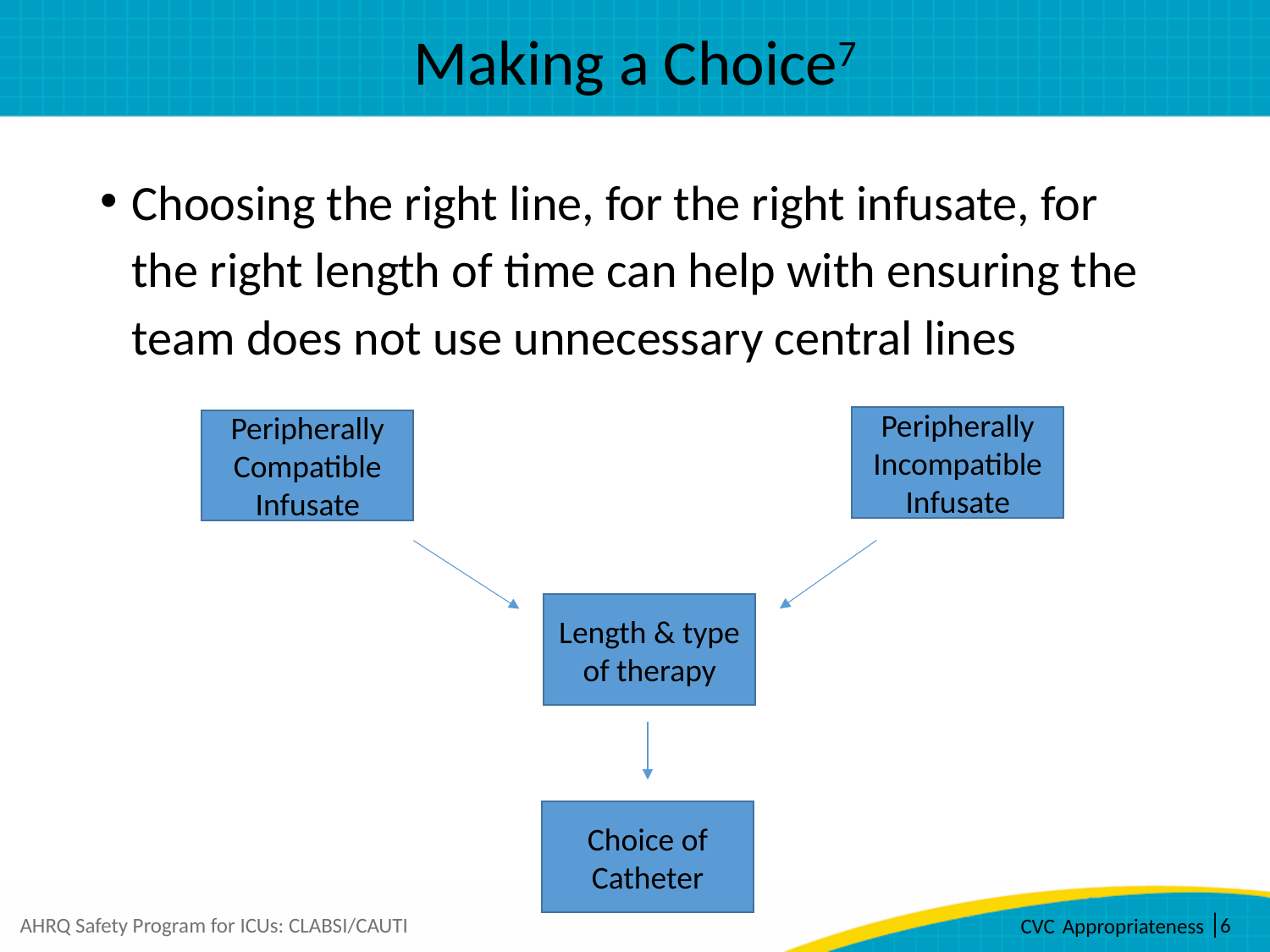

# Making a Choice7
Choosing the right line, for the right infusate, for the right length of time can help with ensuring the team does not use unnecessary central lines

Peripherally Incompatible Infusate
Peripherally Compatible Infusate
Length & type of therapy
Choice of Catheter
 CVC Appropriateness ׀
AHRQ Safety Program for ICUs: CLABSI/CAUTI
6